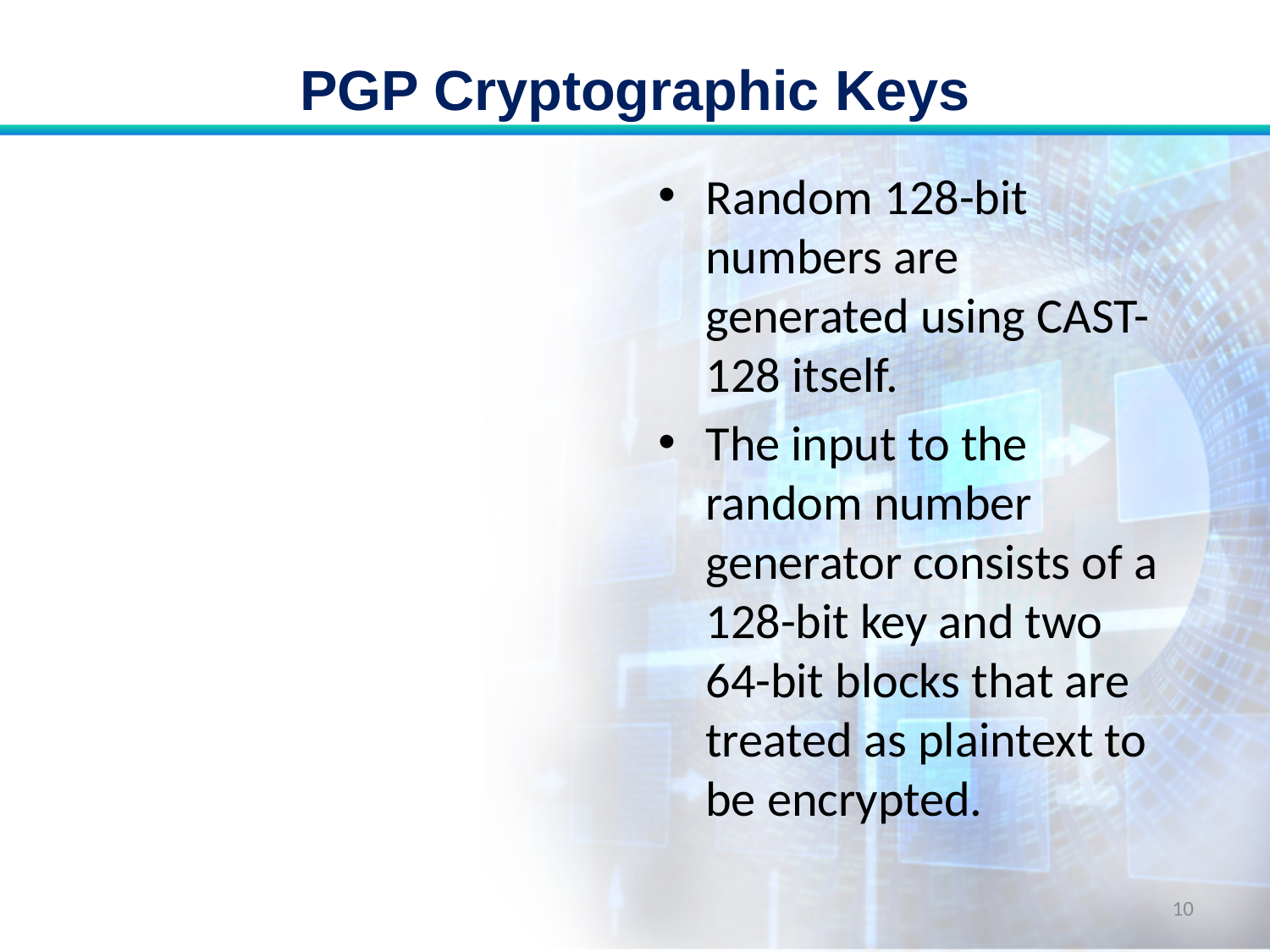

# PGP Cryptographic Keys
Random 128-bit numbers are generated using CAST-128 itself.
The input to the random number generator consists of a 128-bit key and two 64-bit blocks that are treated as plaintext to be encrypted.
10